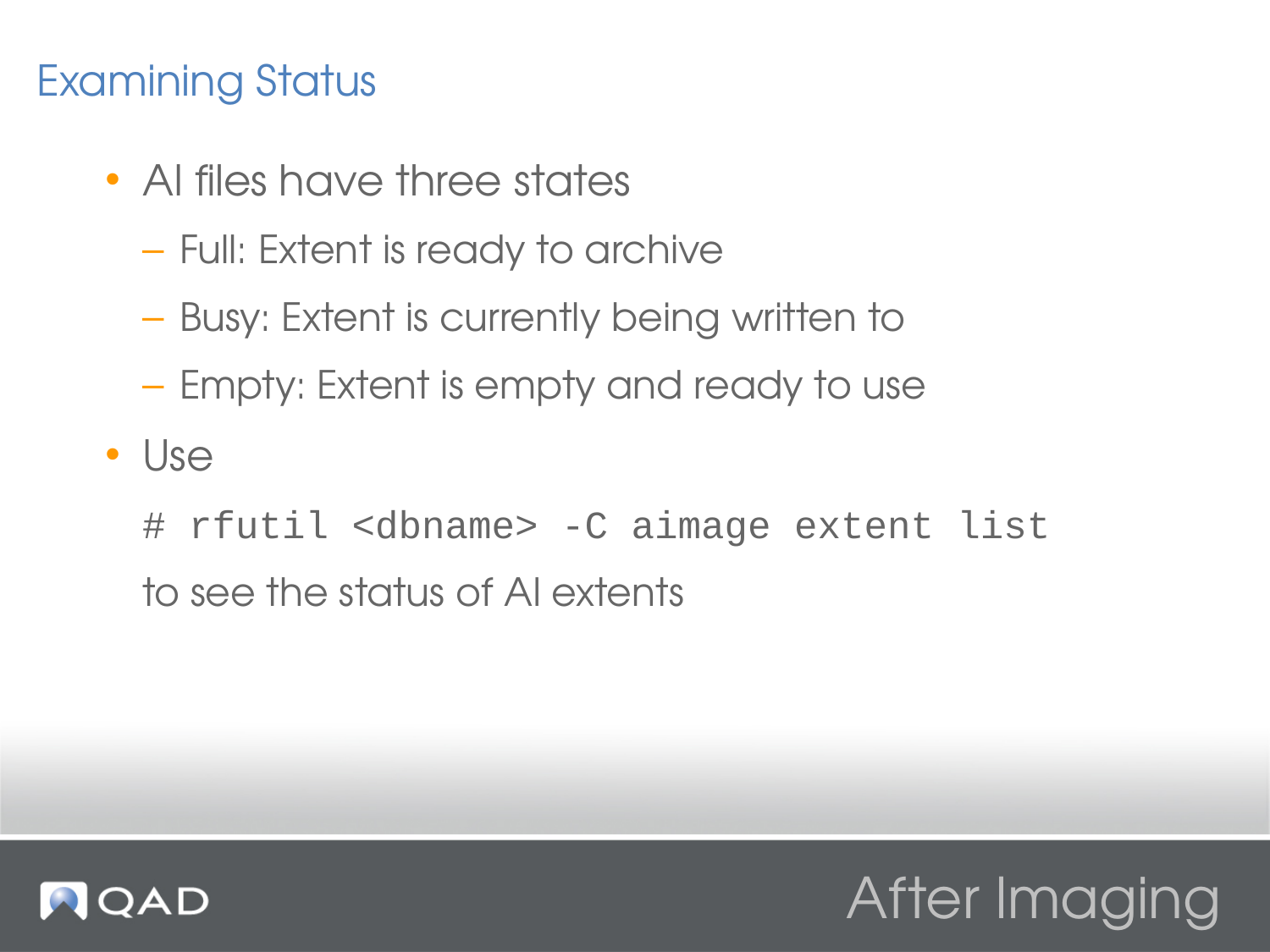

Examining Status
AI files have three states
Full: Extent is ready to archive
Busy: Extent is currently being written to
Empty: Extent is empty and ready to use
Use
# rfutil <dbname> -C aimage extent list
to see the status of AI extents

# After Imaging